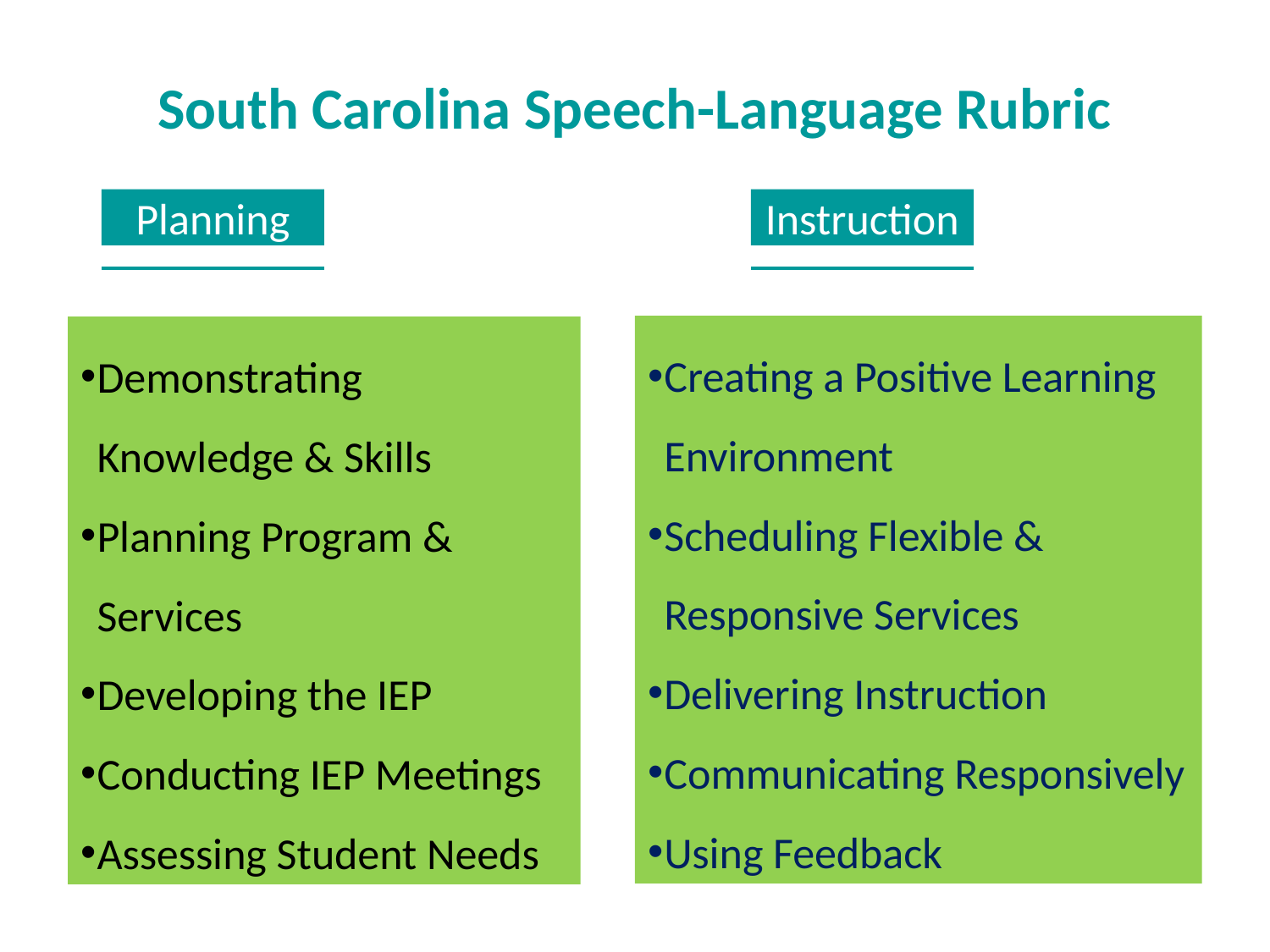

# South Carolina Speech-Language Rubric
Instruction
Planning
Creating a Positive Learning Environment
Scheduling Flexible & Responsive Services
Delivering Instruction
Communicating Responsively
Using Feedback
Demonstrating Knowledge & Skills
Planning Program & Services
Developing the IEP
Conducting IEP Meetings
Assessing Student Needs